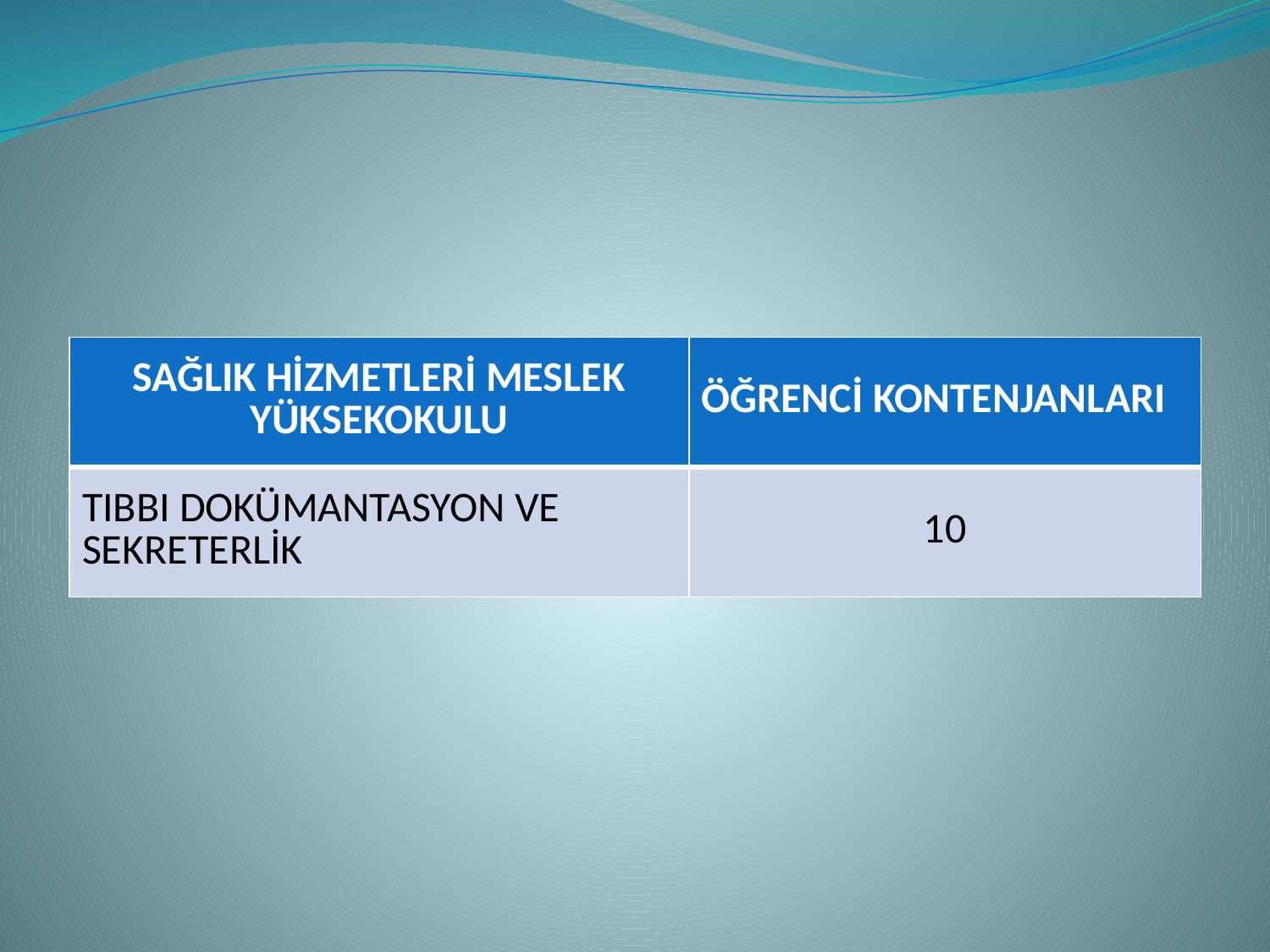

| SAĞLIK HİZMETLERİ MESLEK YÜKSEKOKULU | ÖĞRENCİ KONTENJANLARI |
| --- | --- |
| TIBBI DOKÜMANTASYON VE SEKRETERLİK | 10 |